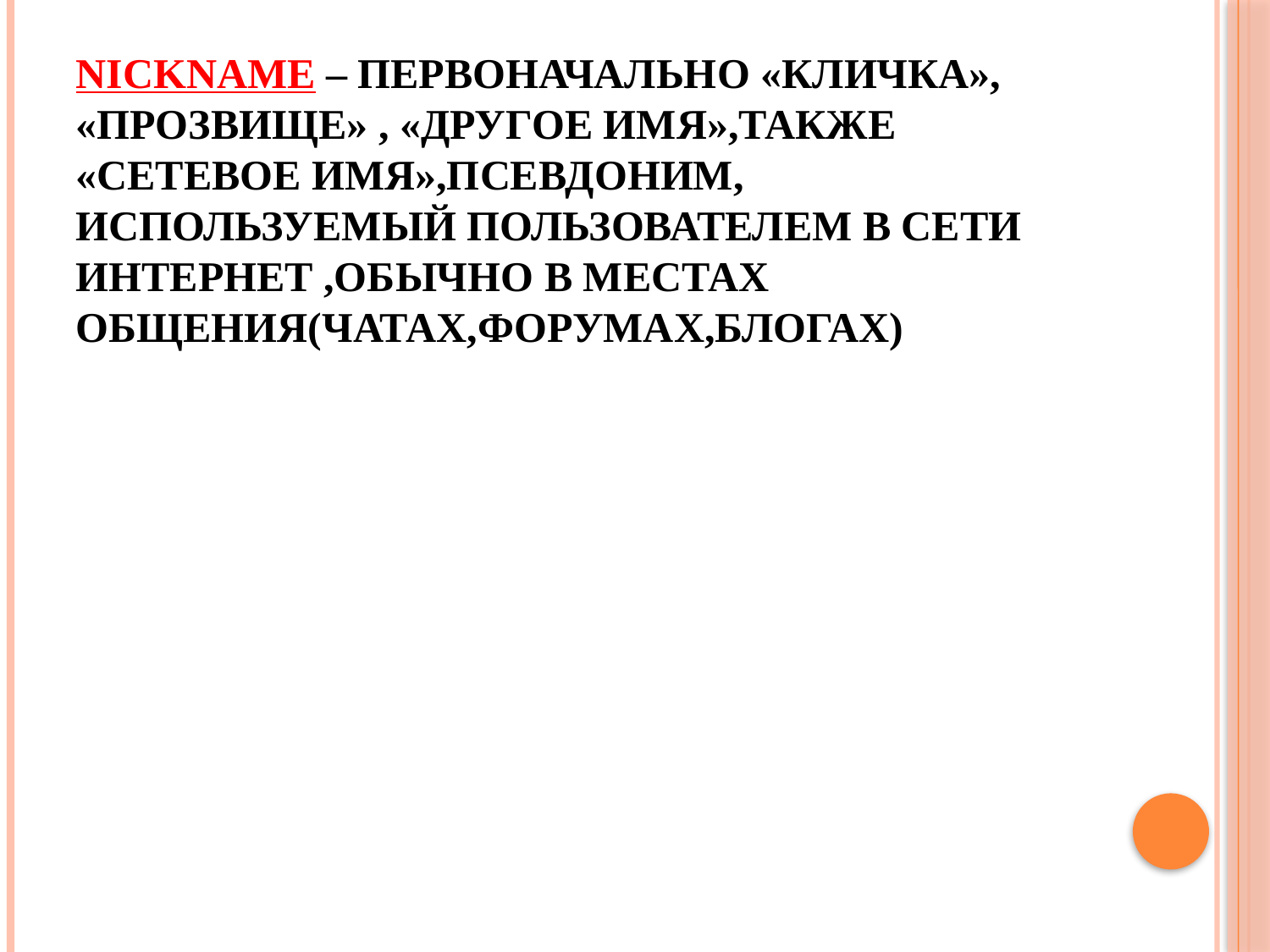

# Nickname – первоначально «кличка», «прозвище» , «другое имя»,также «сетевое имя»,псевдоним, используемый пользователем в сети Интернет ,обычно в местах общения(чатах,форумах,блогах)